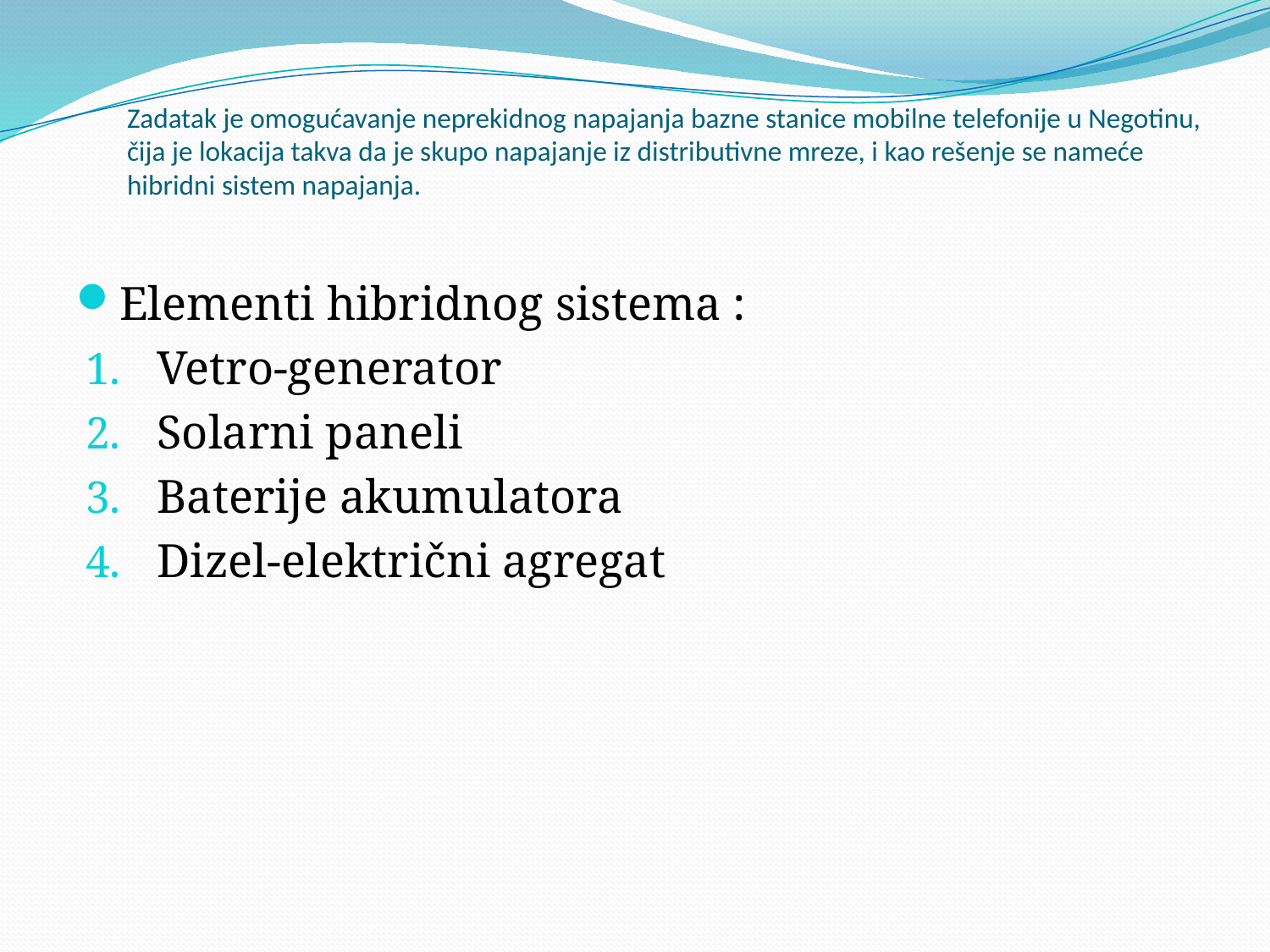

# Zadatak je omogućavanje neprekidnog napajanja bazne stanice mobilne telefonije u Negotinu, čija je lokacija takva da je skupo napajanje iz distributivne mreze, i kao rešenje se nameće hibridni sistem napajanja.
Elementi hibridnog sistema :
Vetro-generator
Solarni paneli
Baterije akumulatora
Dizel-električni agregat